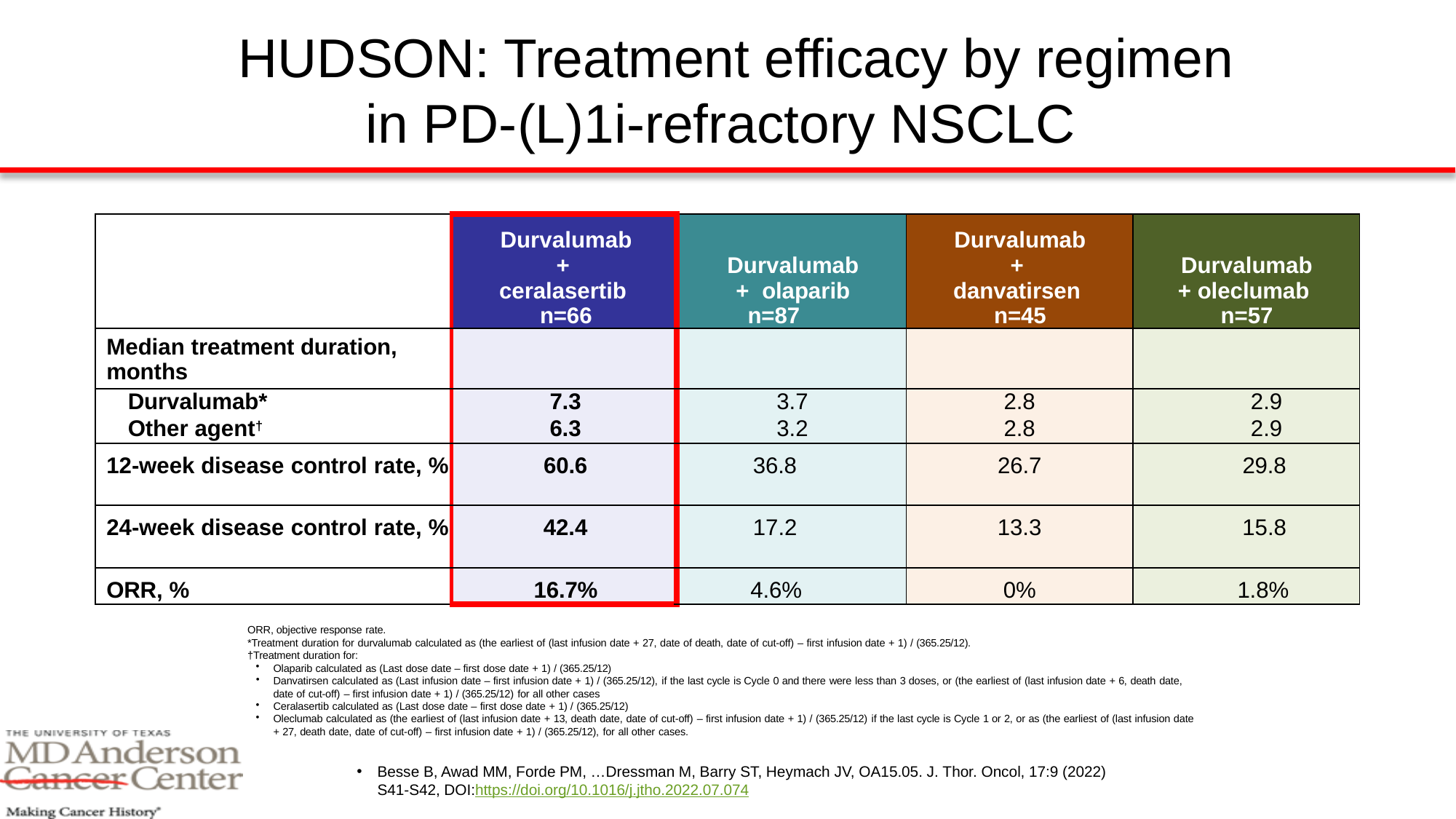

# HUDSON: Treatment efficacy by regimen in PD-(L)1i-refractory NSCLC
|  | Durvalumab + ceralasertib n=66 | Durvalumab + olaparib n=87 | Durvalumab + danvatirsen n=45 | Durvalumab + oleclumab n=57 |
| --- | --- | --- | --- | --- |
| Median treatment duration, months |  |  |  |  |
| Durvalumab\* | 7.3 | 3.7 | 2.8 | 2.9 |
| Other agent† | 6.3 | 3.2 | 2.8 | 2.9 |
| 12-week disease control rate, % | 60.6 | 36.8 | 26.7 | 29.8 |
| 24-week disease control rate, % | 42.4 | 17.2 | 13.3 | 15.8 |
| ORR, % | 16.7% | 4.6% | 0% | 1.8% |
ORR, objective response rate.
*Treatment duration for durvalumab calculated as (the earliest of (last infusion date + 27, date of death, date of cut-off) – first infusion date + 1) / (365.25/12).
†Treatment duration for:
Olaparib calculated as (Last dose date – first dose date + 1) / (365.25/12)
Danvatirsen calculated as (Last infusion date – first infusion date + 1) / (365.25/12), if the last cycle is Cycle 0 and there were less than 3 doses, or (the earliest of (last infusion date + 6, death date,  date of cut-off) – first infusion date + 1) / (365.25/12) for all other cases
Ceralasertib calculated as (Last dose date – first dose date + 1) / (365.25/12)
Oleclumab calculated as (the earliest of (last infusion date + 13, death date, date of cut-off) – first infusion date + 1) / (365.25/12) if the last cycle is Cycle 1 or 2, or as (the earliest of (last infusion date
+ 27, death date, date of cut-off) – first infusion date + 1) / (365.25/12), for all other cases.
Besse B, Awad MM, Forde PM, …Dressman M, Barry ST, Heymach JV, OA15.05. J. Thor. Oncol, 17:9 (2022) S41-S42, DOI:https://doi.org/10.1016/j.jtho.2022.07.074